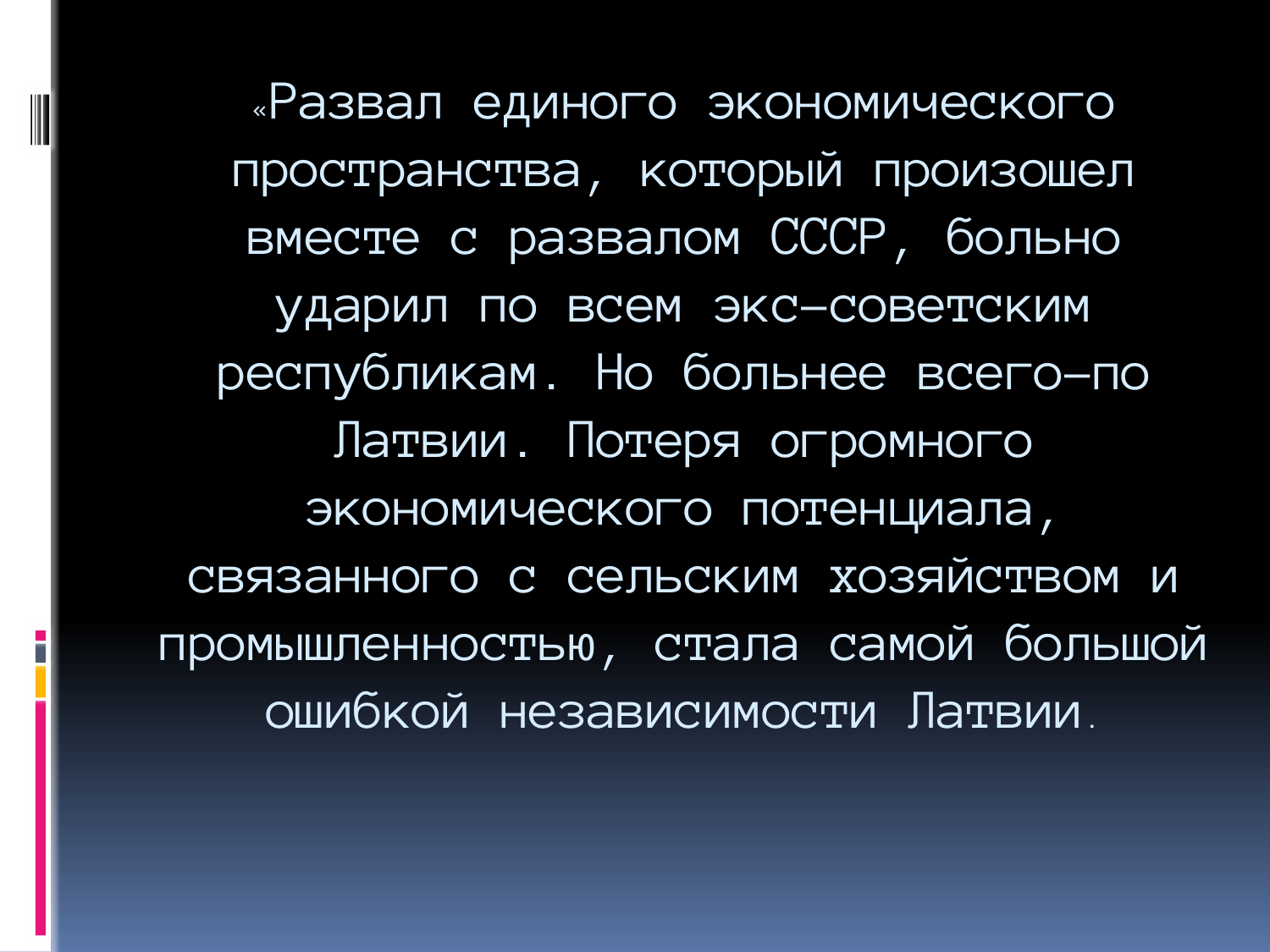

# «Развал единого экономического пространства, который произошел вместе с развалом СССР, больно ударил по всем экс-советским республикам. Но больнее всего-по Латвии. Потеря огромного экономического потенциала, связанного с сельским хозяйством и промышленностью, стала самой большой ошибкой независимости Латвии.